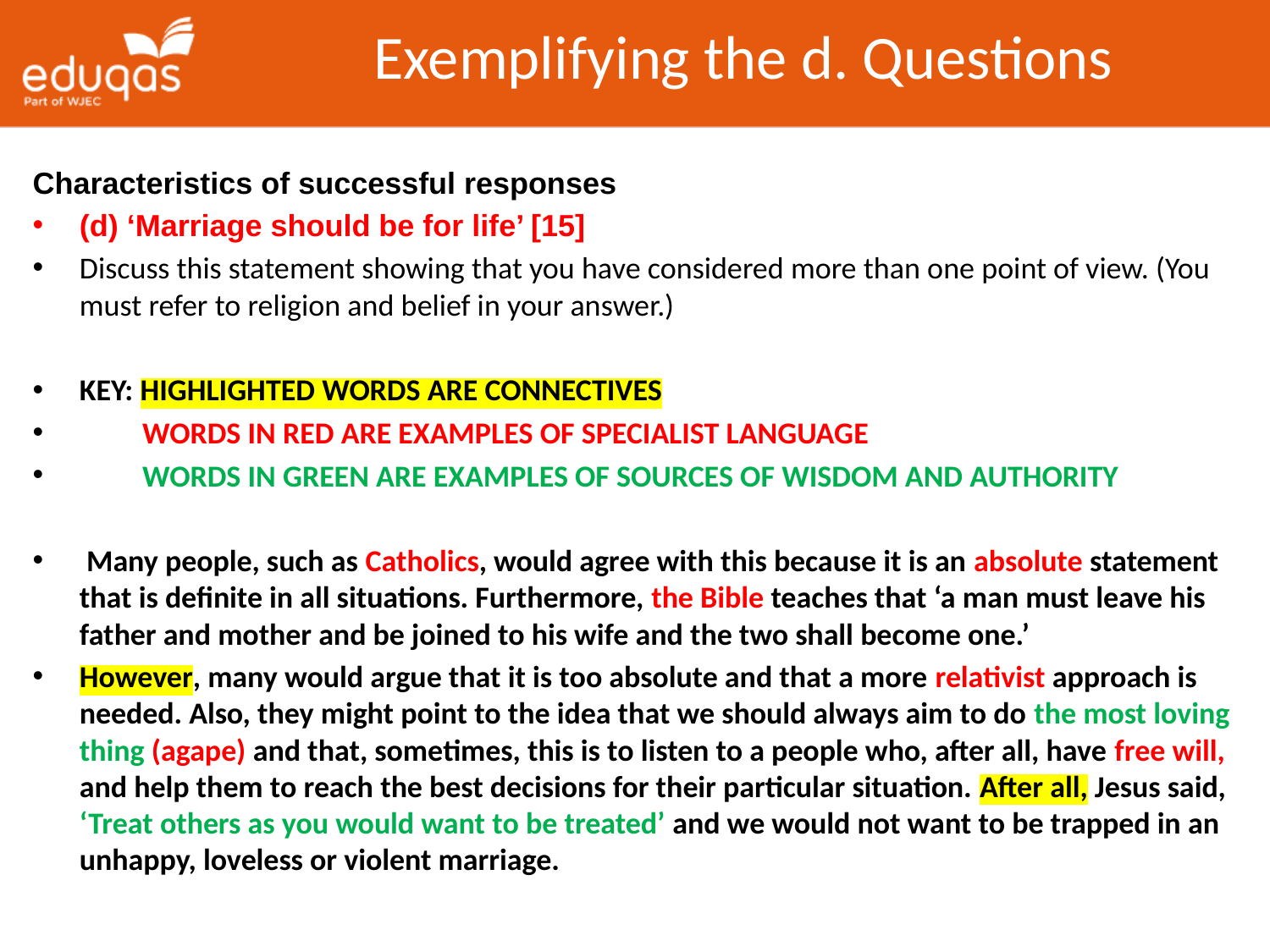

# Exemplifying the d. Questions
Characteristics of successful responses
(d) ‘Marriage should be for life’ [15]
Discuss this statement showing that you have considered more than one point of view. (You must refer to religion and belief in your answer.)

KEY: HIGHLIGHTED WORDS ARE CONNECTIVES
         WORDS IN RED ARE EXAMPLES OF SPECIALIST LANGUAGE
         WORDS IN GREEN ARE EXAMPLES OF SOURCES OF WISDOM AND AUTHORITY

 Many people, such as Catholics, would agree with this because it is an absolute statement that is definite in all situations. Furthermore, the Bible teaches that ‘a man must leave his father and mother and be joined to his wife and the two shall become one.’
However, many would argue that it is too absolute and that a more relativist approach is needed. Also, they might point to the idea that we should always aim to do the most loving thing (agape) and that, sometimes, this is to listen to a people who, after all, have free will, and help them to reach the best decisions for their particular situation. After all, Jesus said, ‘Treat others as you would want to be treated’ and we would not want to be trapped in an unhappy, loveless or violent marriage.